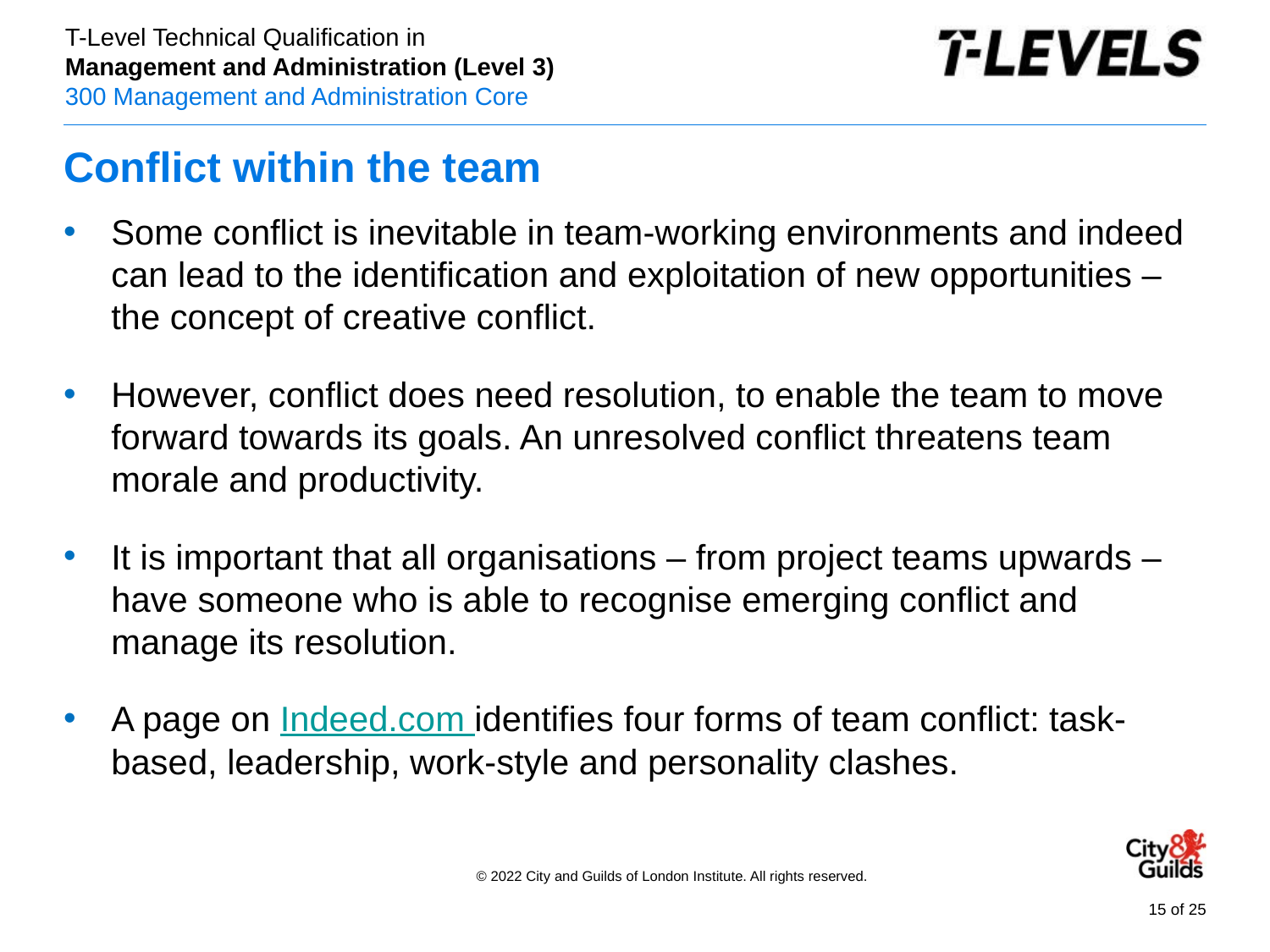

# Conflict within the team
Some conflict is inevitable in team-working environments and indeed can lead to the identification and exploitation of new opportunities – the concept of creative conflict.
However, conflict does need resolution, to enable the team to move forward towards its goals. An unresolved conflict threatens team morale and productivity.
It is important that all organisations – from project teams upwards – have someone who is able to recognise emerging conflict and manage its resolution.
A page on Indeed.com identifies four forms of team conflict: task-based, leadership, work-style and personality clashes.